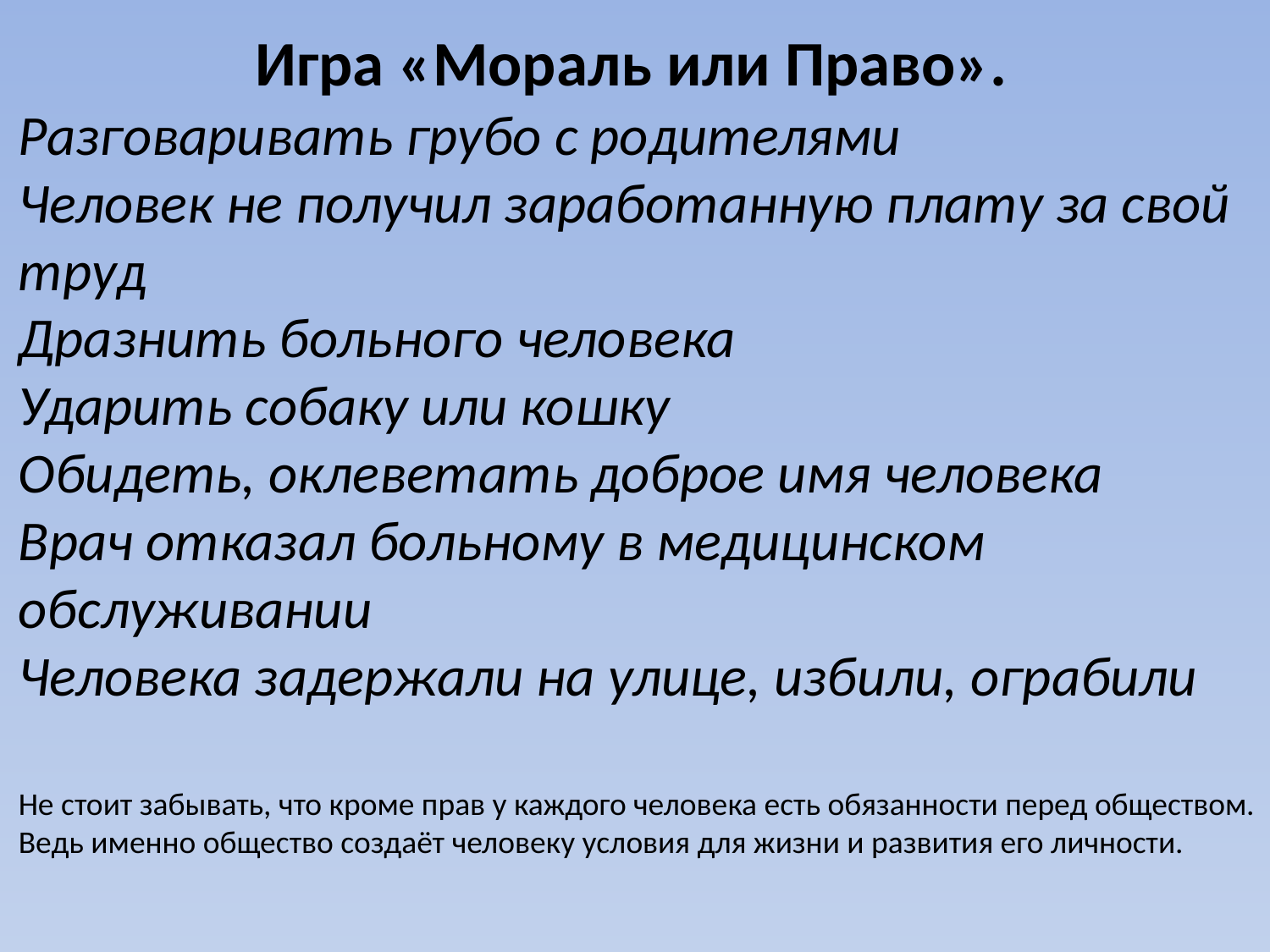

Игра «Мораль или Право».
Разговаривать грубо с родителями
Человек не получил заработанную плату за свой труд
Дразнить больного человека
Ударить собаку или кошку
Обидеть, оклеветать доброе имя человека
Врач отказал больному в медицинском обслуживании
Человека задержали на улице, избили, ограбили

Не стоит забывать, что кроме прав у каждого человека есть обязанности перед обществом.
Ведь именно общество создаёт человеку условия для жизни и развития его личности.